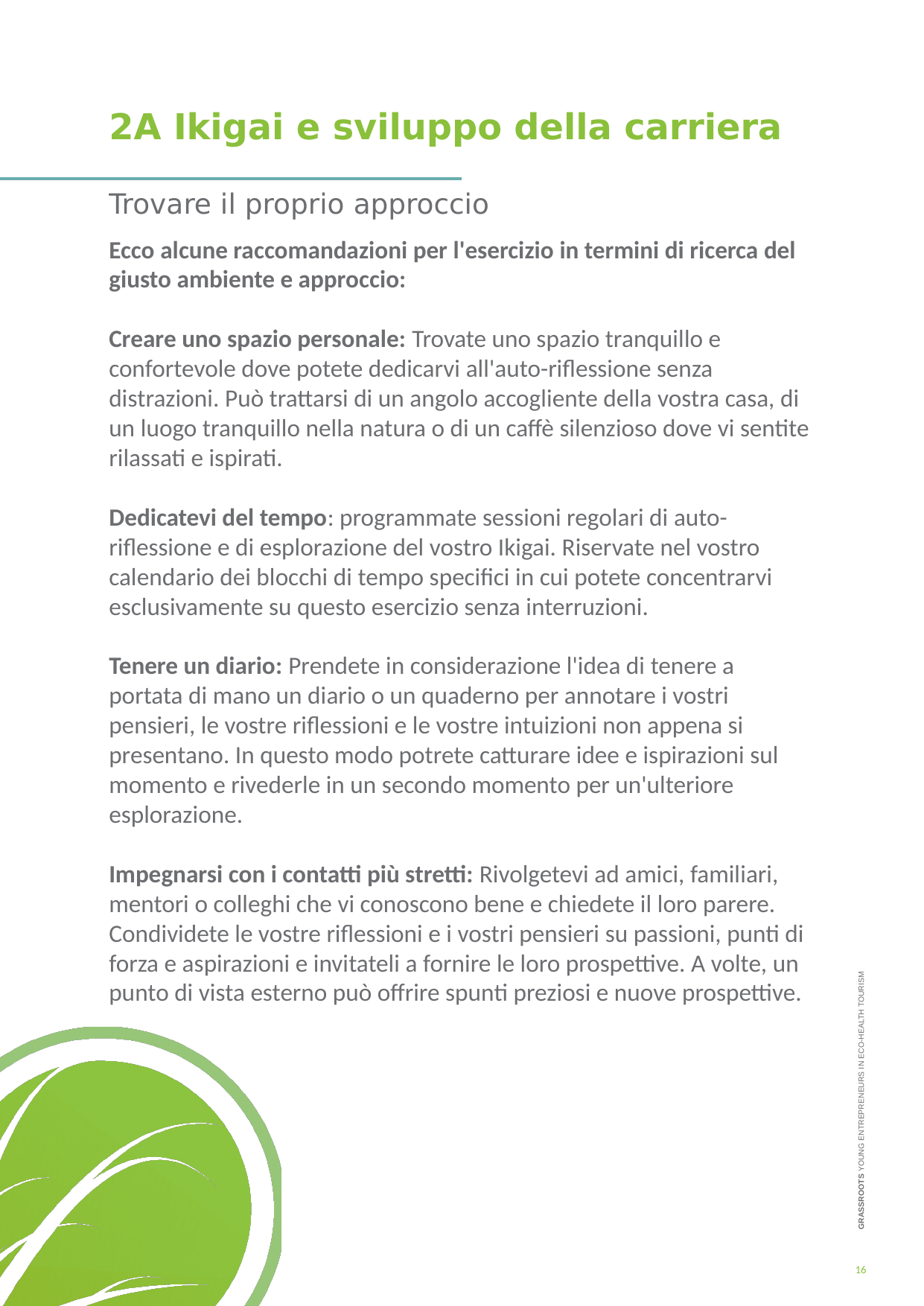

2A Ikigai e sviluppo della carriera
Trovare il proprio approccio
Ecco alcune raccomandazioni per l'esercizio in termini di ricerca del giusto ambiente e approccio:
Creare uno spazio personale: Trovate uno spazio tranquillo e confortevole dove potete dedicarvi all'auto-riflessione senza distrazioni. Può trattarsi di un angolo accogliente della vostra casa, di un luogo tranquillo nella natura o di un caffè silenzioso dove vi sentite rilassati e ispirati.
Dedicatevi del tempo: programmate sessioni regolari di auto-riflessione e di esplorazione del vostro Ikigai. Riservate nel vostro calendario dei blocchi di tempo specifici in cui potete concentrarvi esclusivamente su questo esercizio senza interruzioni.
Tenere un diario: Prendete in considerazione l'idea di tenere a portata di mano un diario o un quaderno per annotare i vostri pensieri, le vostre riflessioni e le vostre intuizioni non appena si presentano. In questo modo potrete catturare idee e ispirazioni sul momento e rivederle in un secondo momento per un'ulteriore esplorazione.
Impegnarsi con i contatti più stretti: Rivolgetevi ad amici, familiari, mentori o colleghi che vi conoscono bene e chiedete il loro parere. Condividete le vostre riflessioni e i vostri pensieri su passioni, punti di forza e aspirazioni e invitateli a fornire le loro prospettive. A volte, un punto di vista esterno può offrire spunti preziosi e nuove prospettive.

16